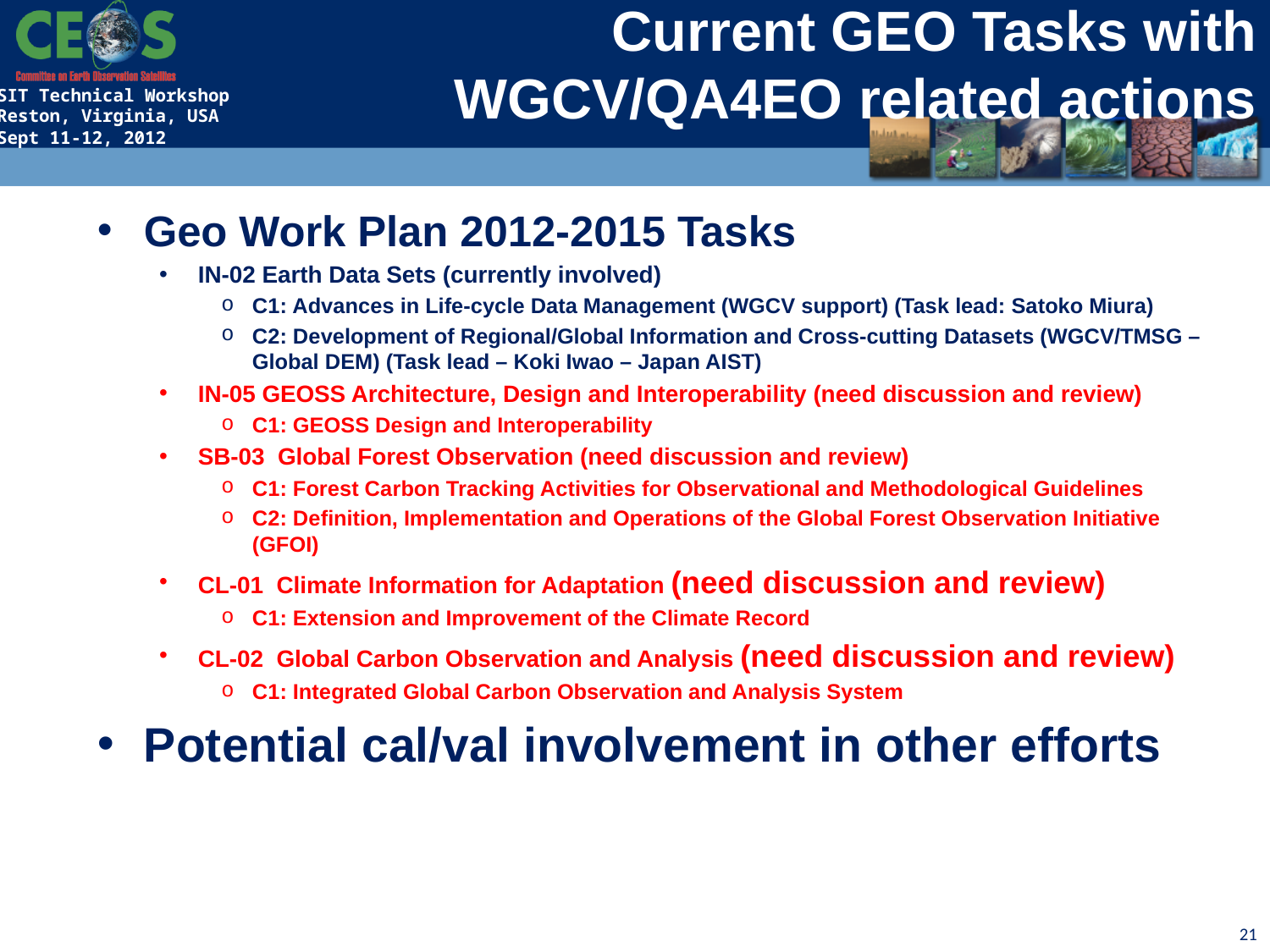

# Current GEO Tasks with WGCV/QA4EO related actions
Geo Work Plan 2012-2015 Tasks
IN-02 Earth Data Sets (currently involved)
C1: Advances in Life-cycle Data Management (WGCV support) (Task lead: Satoko Miura)
C2: Development of Regional/Global Information and Cross-cutting Datasets (WGCV/TMSG – Global DEM) (Task lead – Koki Iwao – Japan AIST)
IN-05 GEOSS Architecture, Design and Interoperability (need discussion and review)
C1: GEOSS Design and Interoperability
SB-03  Global Forest Observation (need discussion and review)
C1: Forest Carbon Tracking Activities for Observational and Methodological Guidelines
C2: Definition, Implementation and Operations of the Global Forest Observation Initiative (GFOI)
CL-01  Climate Information for Adaptation (need discussion and review)
C1: Extension and Improvement of the Climate Record
CL-02  Global Carbon Observation and Analysis (need discussion and review)
C1: Integrated Global Carbon Observation and Analysis System
Potential cal/val involvement in other efforts

21